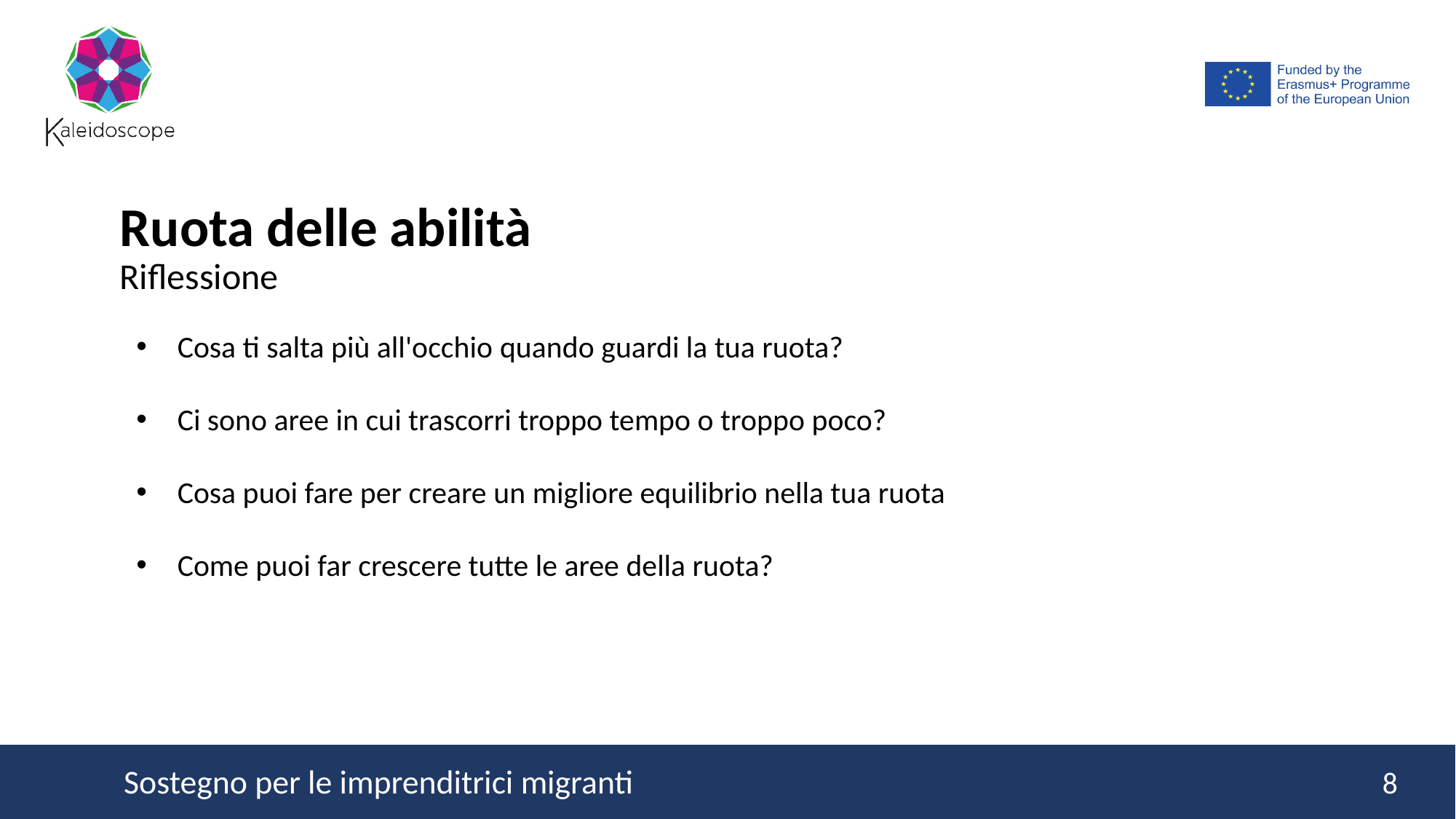

Ruota delle abilità
Riflessione
Cosa ti salta più all'occhio quando guardi la tua ruota?

Ci sono aree in cui trascorri troppo tempo o troppo poco?

Cosa puoi fare per creare un migliore equilibrio nella tua ruota

Come puoi far crescere tutte le aree della ruota?
8